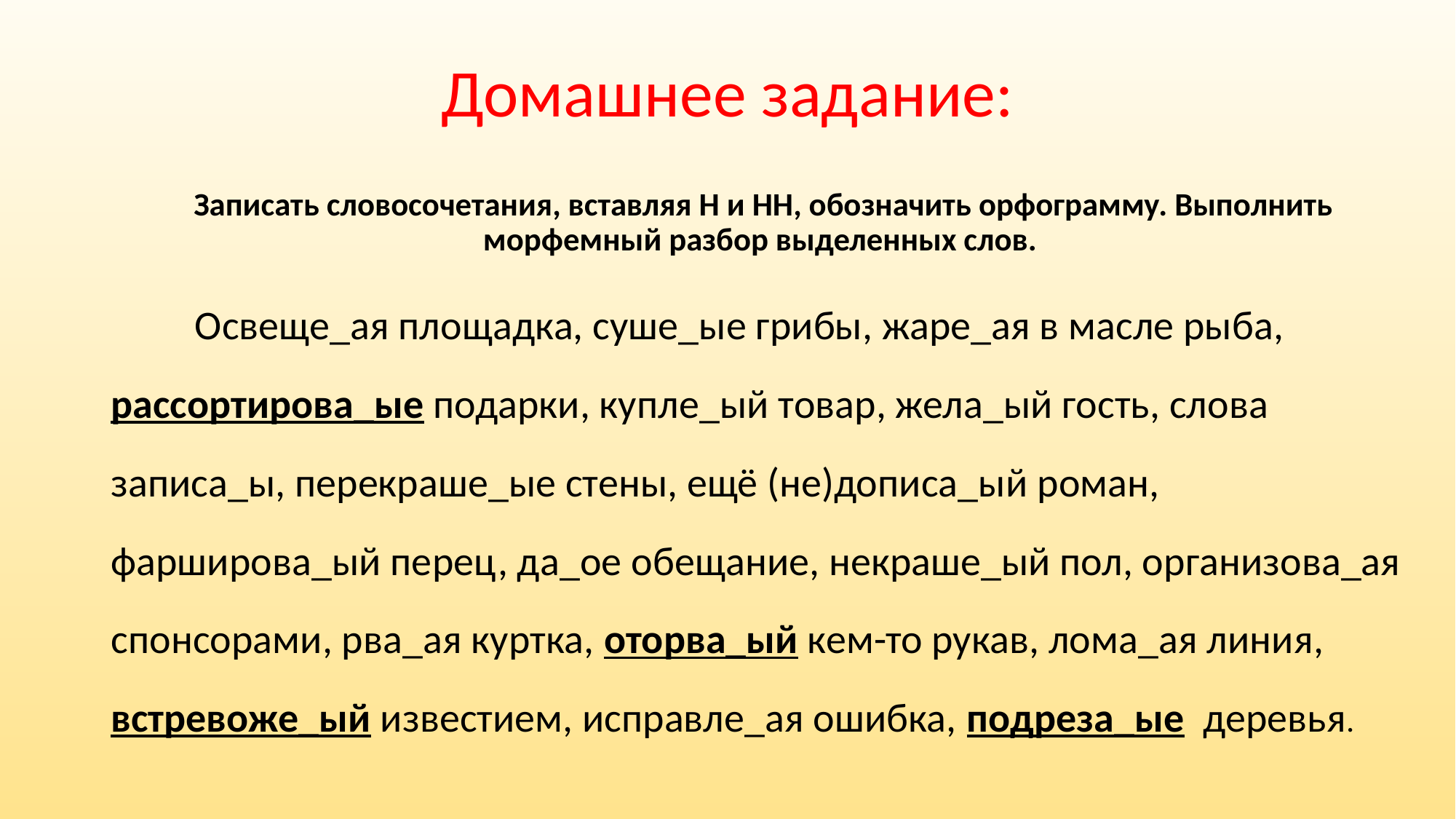

# Домашнее задание:

Записать словосочетания, вставляя Н и НН, обозначить орфограмму. Выполнить морфемный разбор выделенных слов.
	Освеще_ая площадка, суше_ые грибы, жаре_ая в масле рыба, рассортирова_ые подарки, купле_ый товар, жела_ый гость, слова записа_ы, перекраше_ые стены, ещё (не)дописа_ый роман, фарширова_ый перец, да_ое обещание, некраше_ый пол, организова_ая спонсорами, рва_ая куртка, оторва_ый кем-то рукав, лома_ая линия, встревоже_ый известием, исправле_ая ошибка, подреза_ые  деревья.